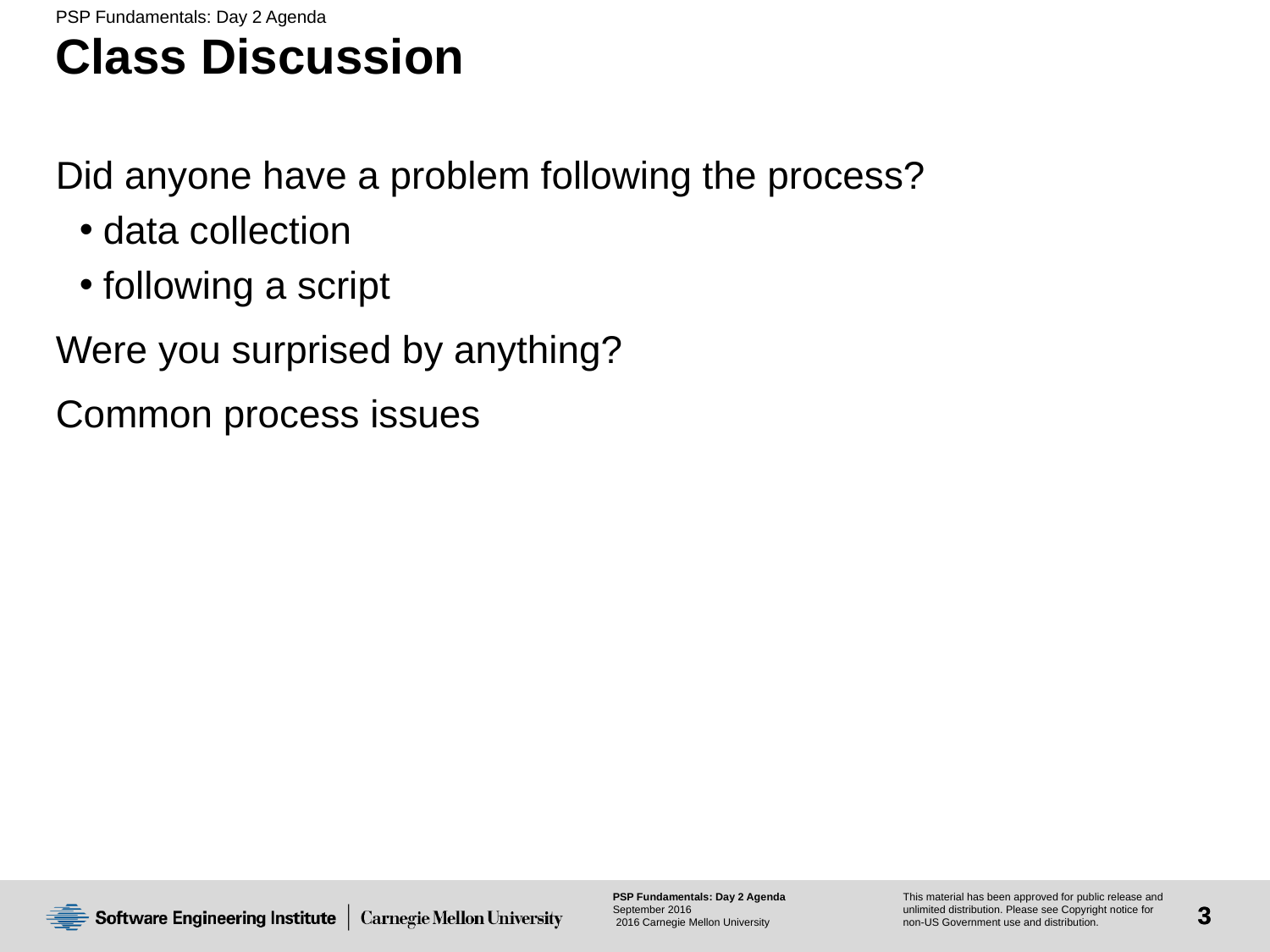

# Class Discussion
Did anyone have a problem following the process?
data collection
following a script
Were you surprised by anything?
Common process issues